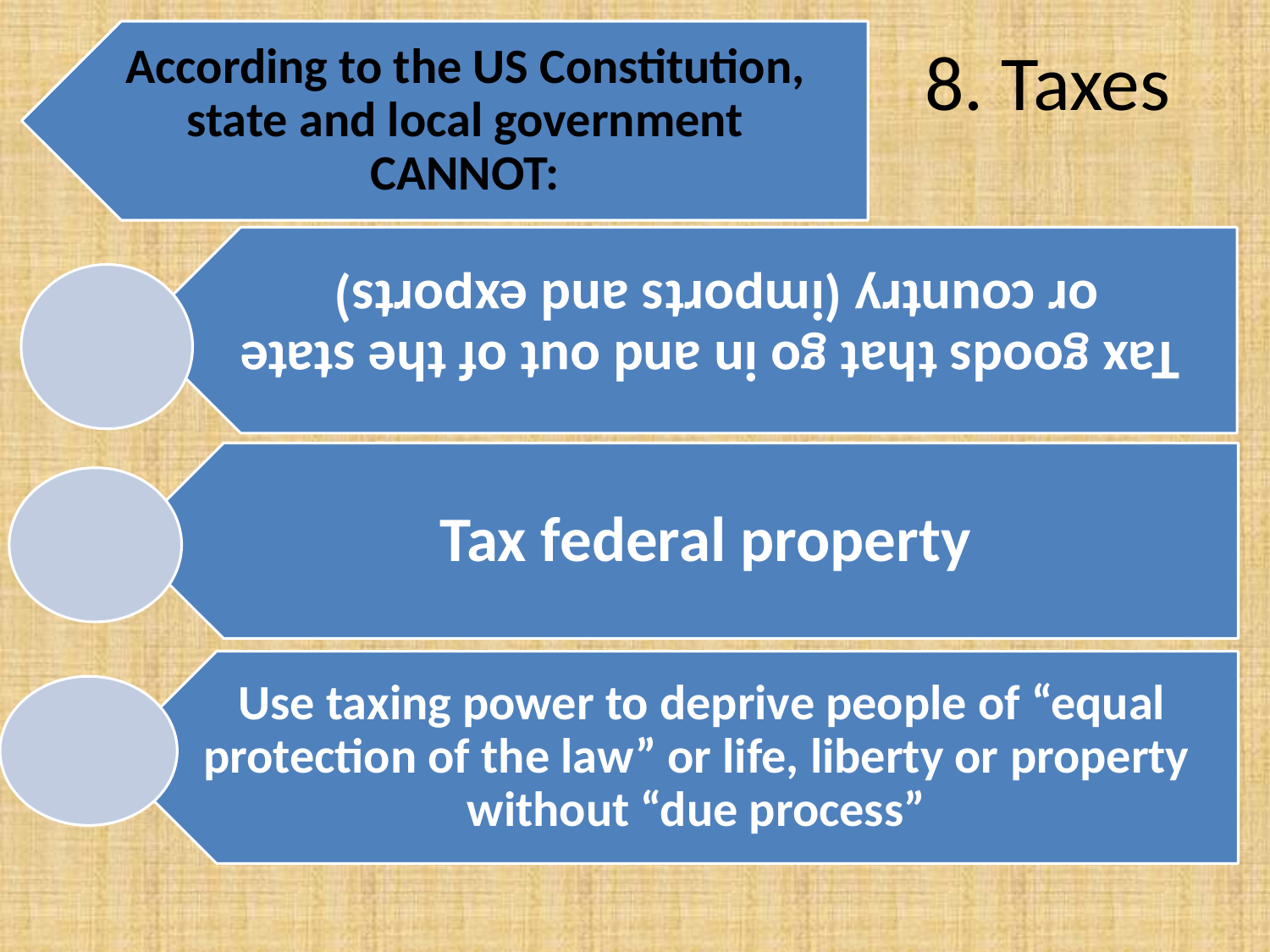

# 8. Taxes
 Tax goods that go in and out of the state or country (imports and exports)
Tax federal property
 Use taxing power to deprive people of “equal protection of the law” or life, liberty or property without “due process”
According to the US Constitution, state and local government CANNOT: